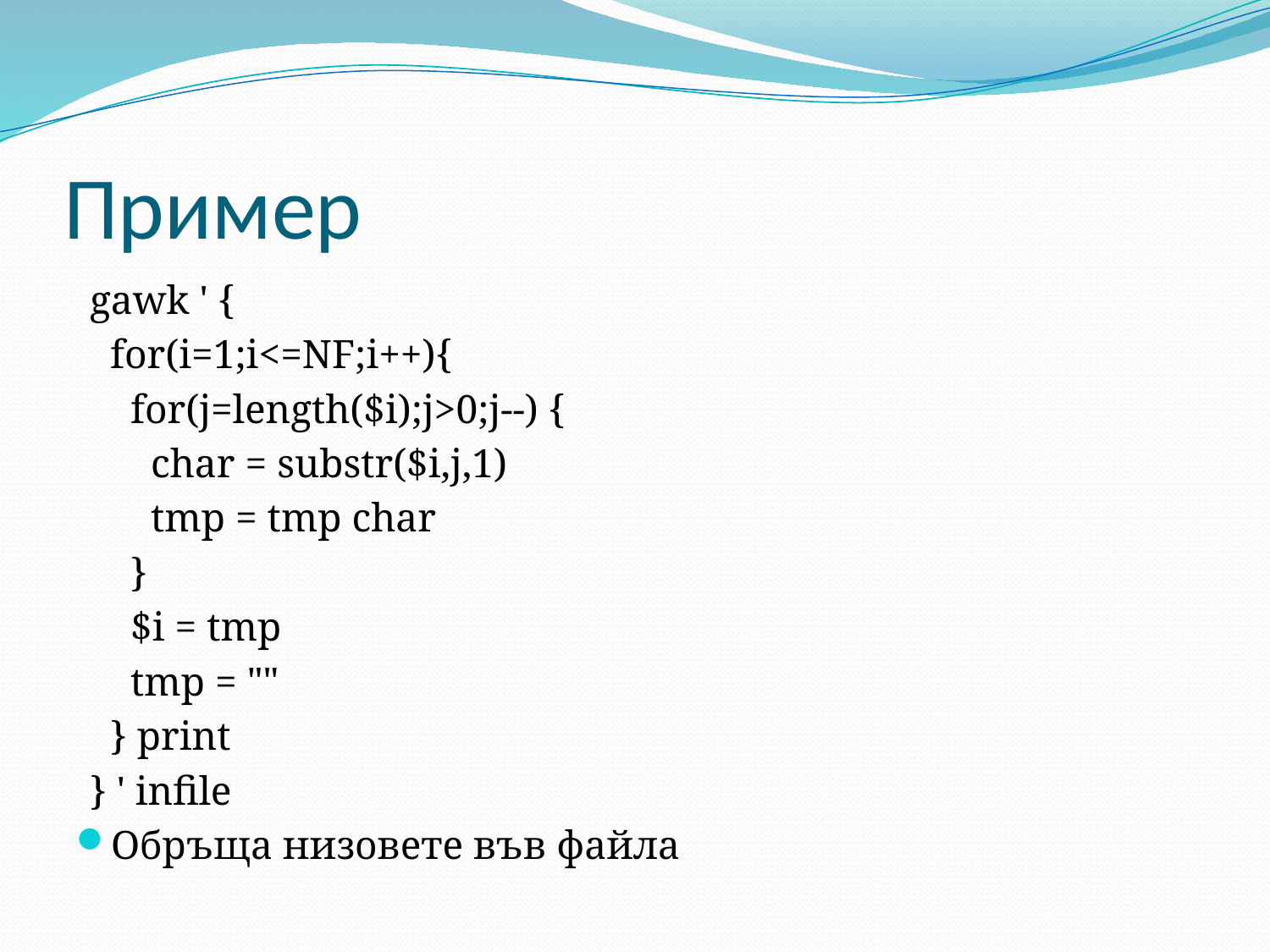

# Пример
gawk ' {
  for(i=1;i<=NF;i++){
    for(j=length($i);j>0;j--) {
      char = substr($i,j,1)
      tmp = tmp char
    }
    $i = tmp
    tmp = ""
  } print
} ' infile
Обръща низовете във файла